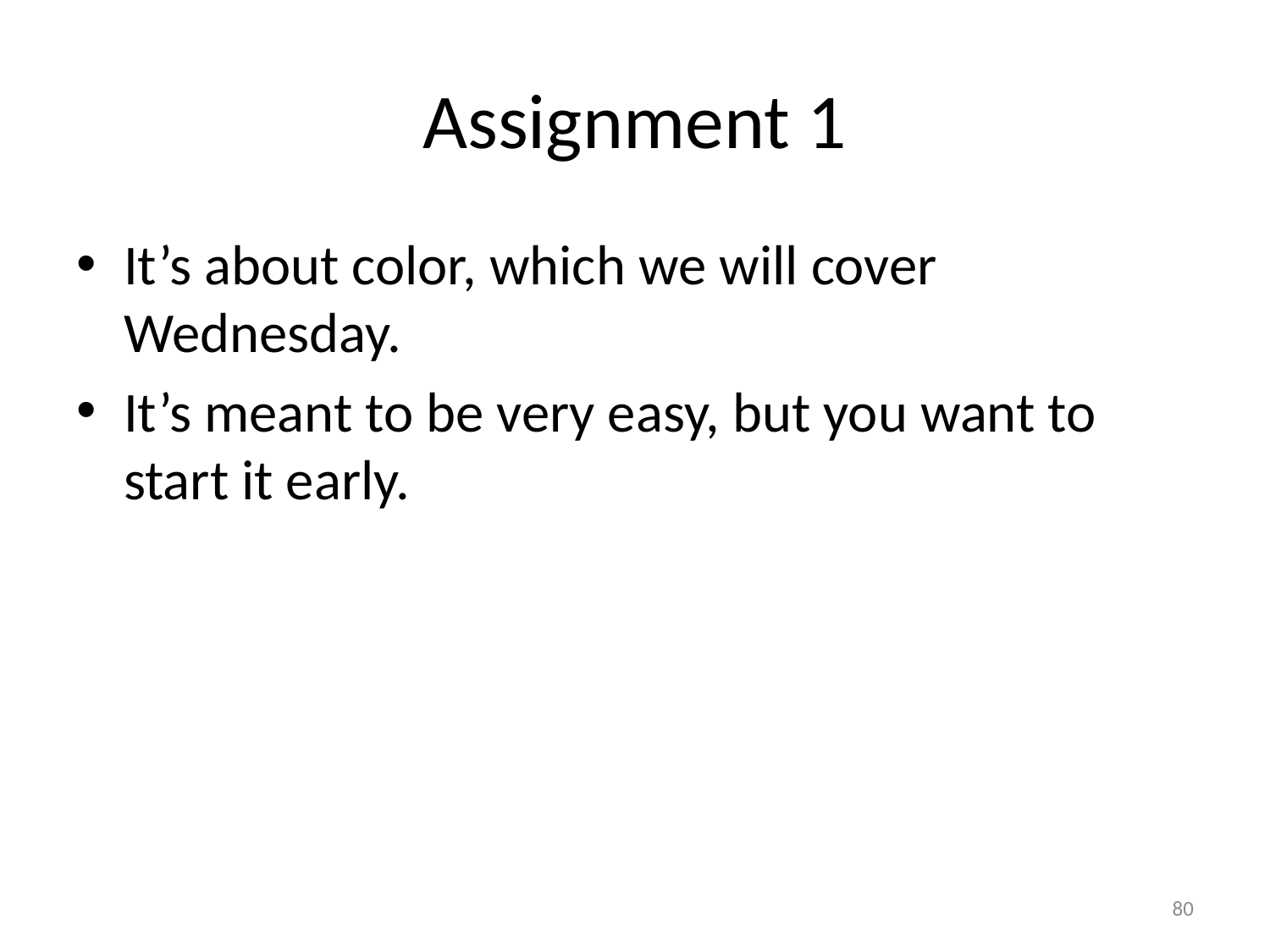

# Assignment 1
It’s about color, which we will cover Wednesday.
It’s meant to be very easy, but you want to start it early.
80